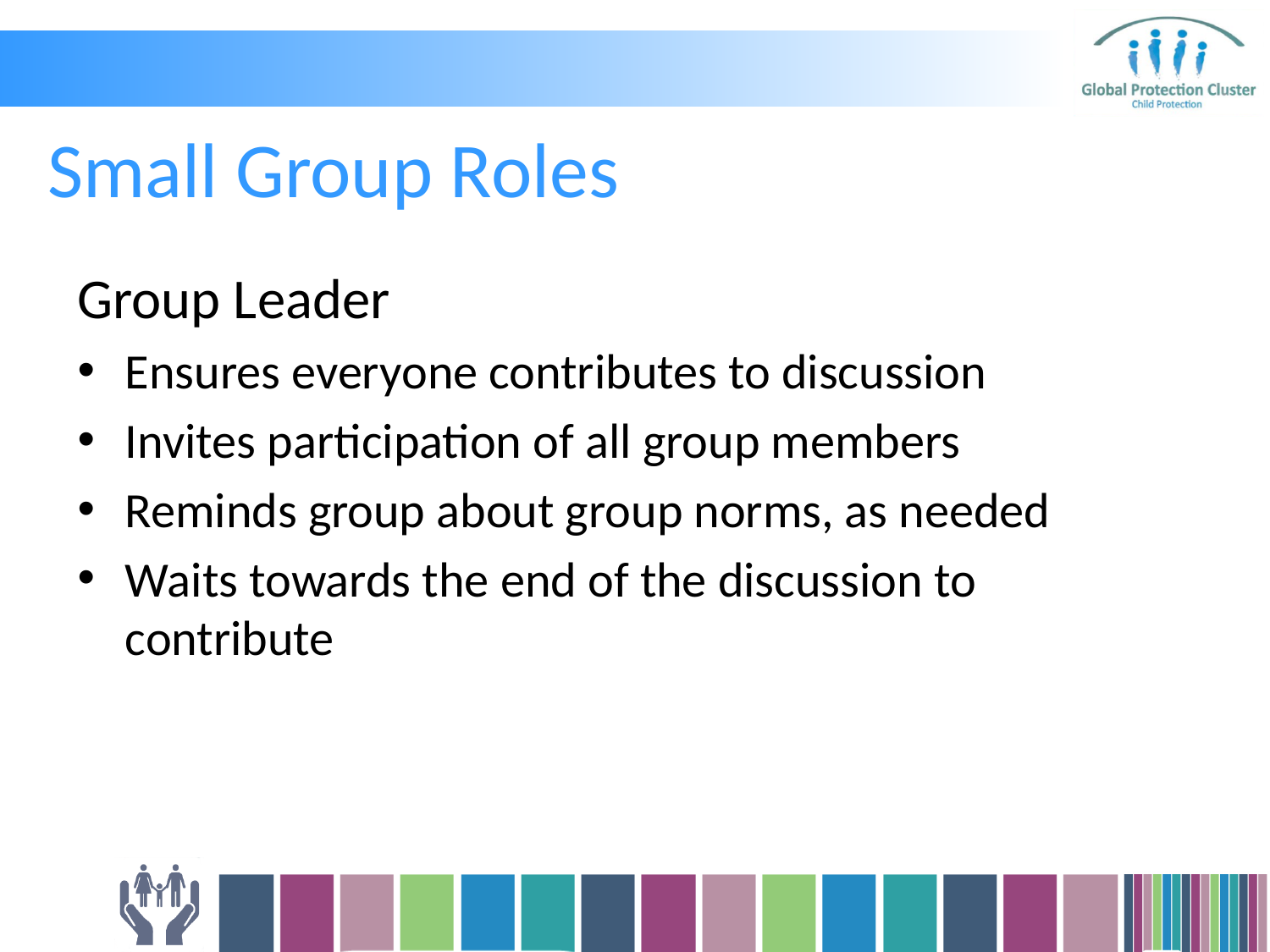

# Small Group Roles
Group Leader
Ensures everyone contributes to discussion
Invites participation of all group members
Reminds group about group norms, as needed
Waits towards the end of the discussion to contribute